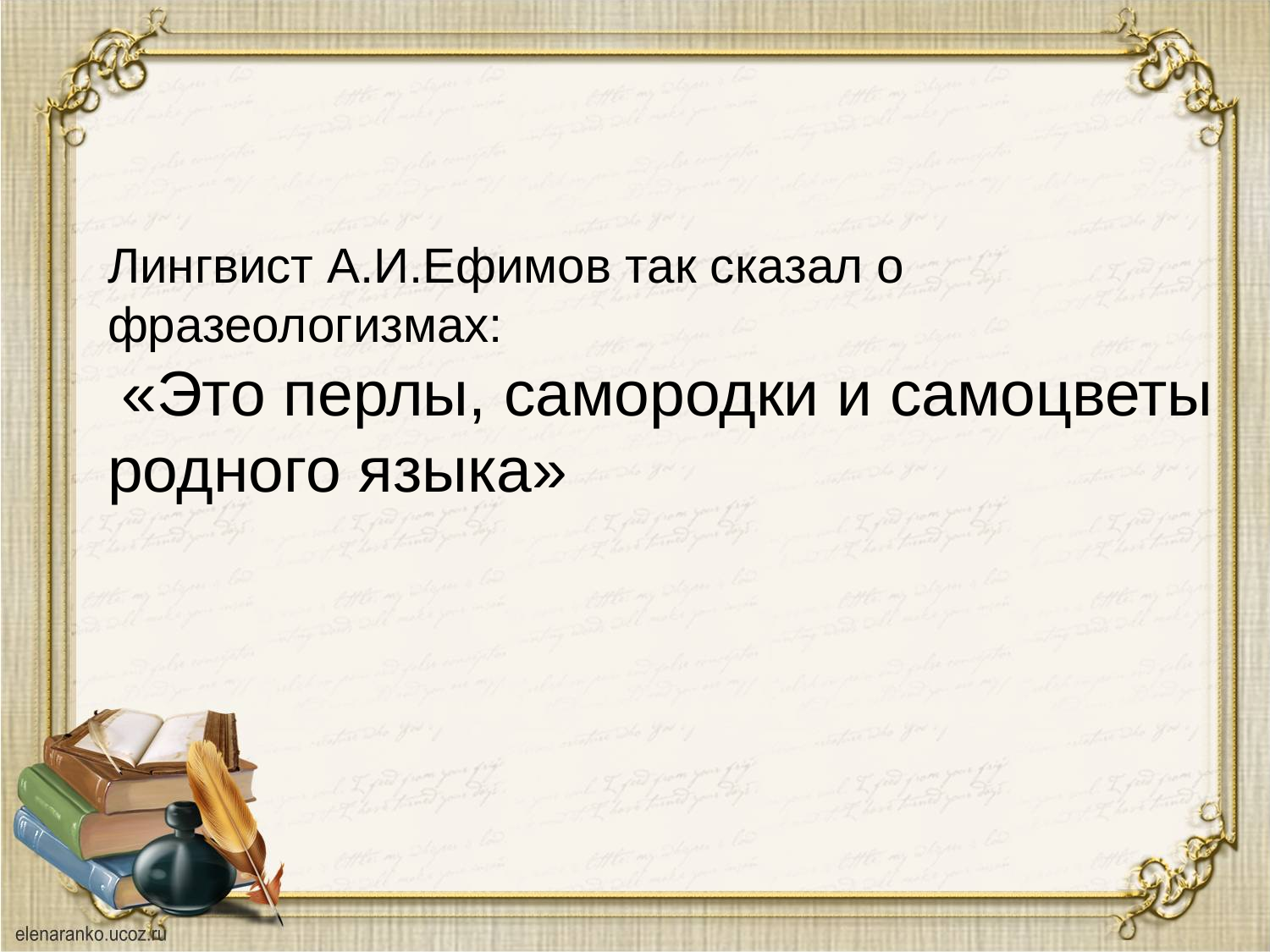

Лингвист А.И.Ефимов так сказал о фразеологизмах:
 «Это перлы, самородки и самоцветы родного языка»